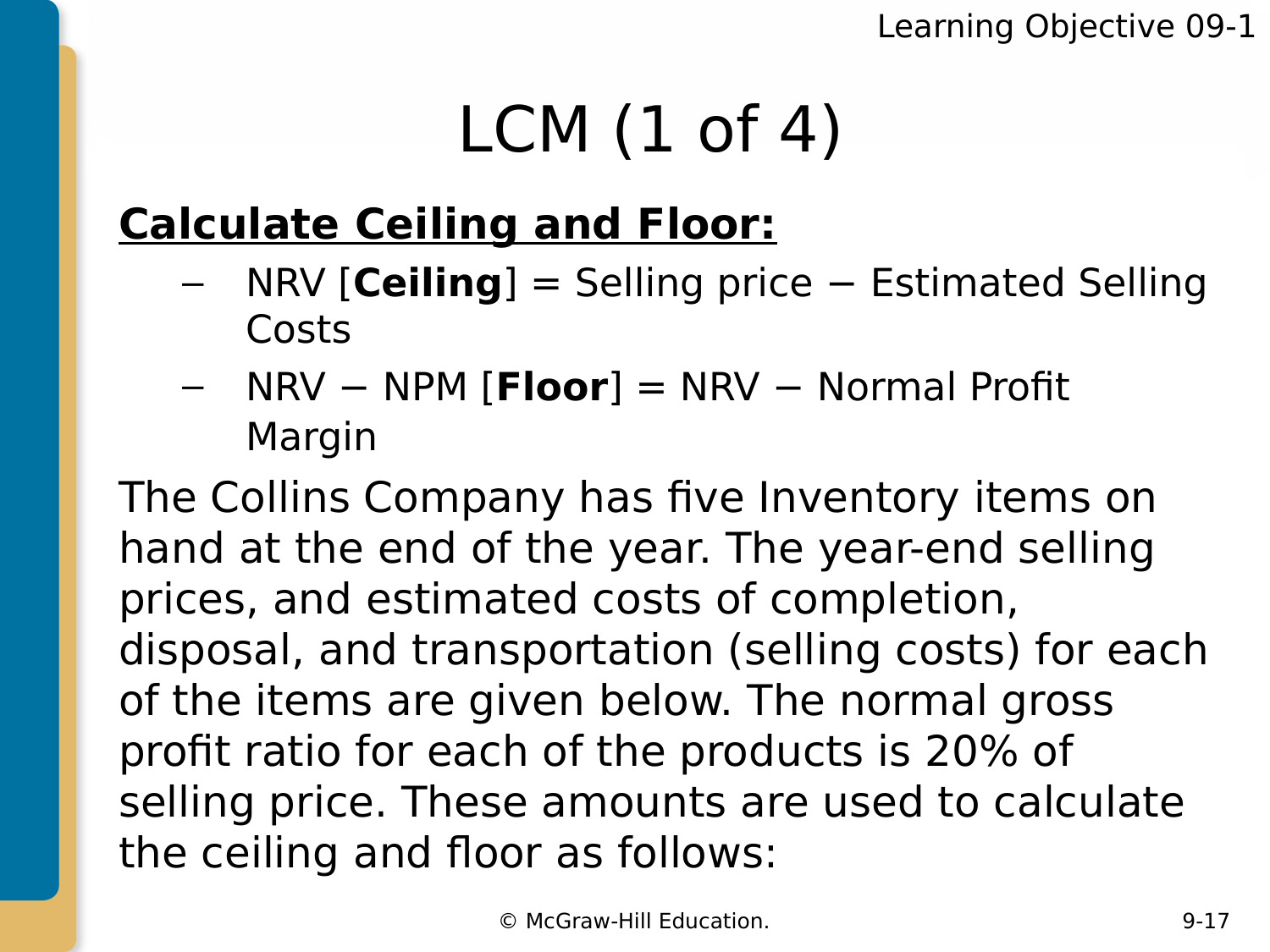

Learning Objective 09-1
# LCM (1 of 4)
Calculate Ceiling and Floor:
NRV [Ceiling] = Selling price − Estimated Selling Costs
NRV − NPM [Floor] = NRV − Normal Profit Margin
The Collins Company has five Inventory items on hand at the end of the year. The year-­end selling prices, and estimated costs of completion, disposal, and transportation (sell­ing costs) for each of the items are given below. The normal gross profit ratio for each of the products is 20% of selling price. These amounts are used to calculate the ceiling and floor as follows: